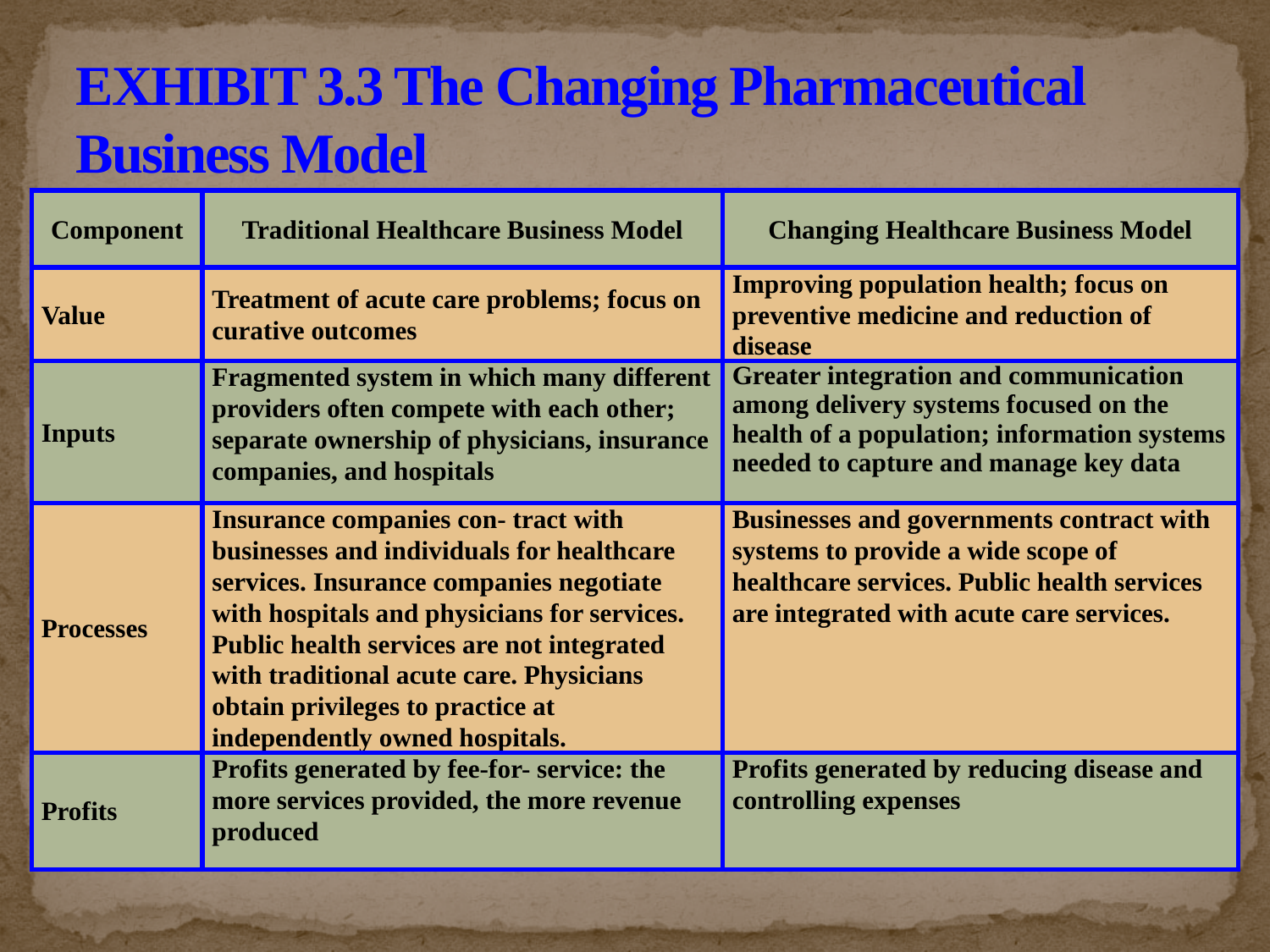

# EXHIBIT 3.3 The Changing Pharmaceutical Business Model
| Component | Traditional Healthcare Business Model | Changing Healthcare Business Model |
| --- | --- | --- |
| Value | Treatment of acute care problems; focus on curative outcomes | Improving population health; focus on preventive medicine and reduction of disease |
| Inputs | Fragmented system in which many different providers often compete with each other; separate ownership of physicians, insurance companies, and hospitals | Greater integration and communication among delivery systems focused on the health of a population; information systems needed to capture and manage key data |
| Processes | Insurance companies con- tract with businesses and individuals for healthcare services. Insurance companies negotiate with hospitals and physicians for services. Public health services are not integrated with traditional acute care. Physicians obtain privileges to practice at independently owned hospitals. | Businesses and governments contract with systems to provide a wide scope of healthcare services. Public health services are integrated with acute care services. |
| Profits | Profits generated by fee-for- service: the more services provided, the more revenue produced | Profits generated by reducing disease and controlling expenses |